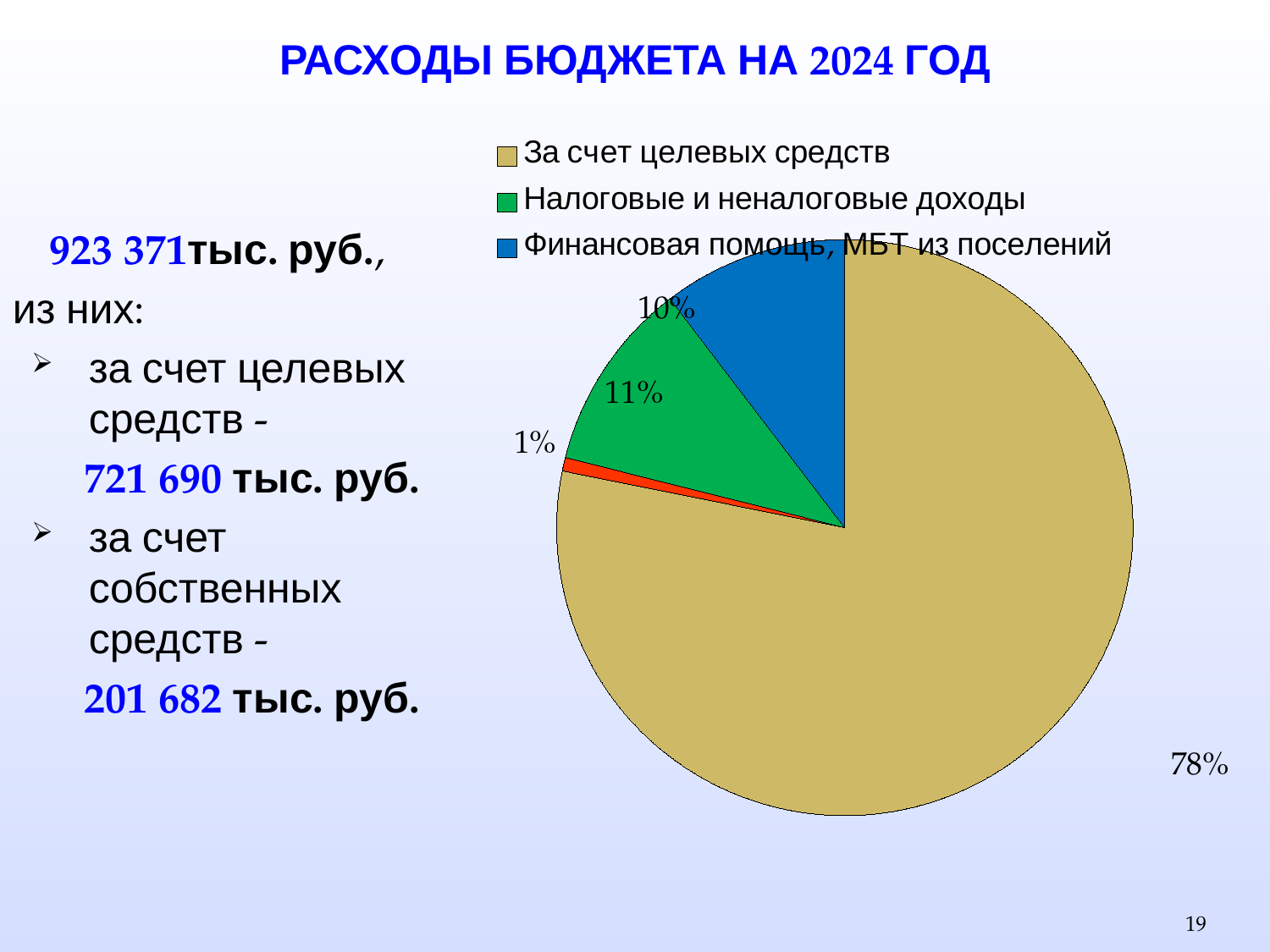

РАСХОДЫ БЮДЖЕТА НА 2024 ГОД

[unsupported chart]

923 371тыс. руб.,
из них:
за счет целевых средств -
     721 690 тыс. руб.
за счет собственных средств -
     201 682 тыс. руб.

19